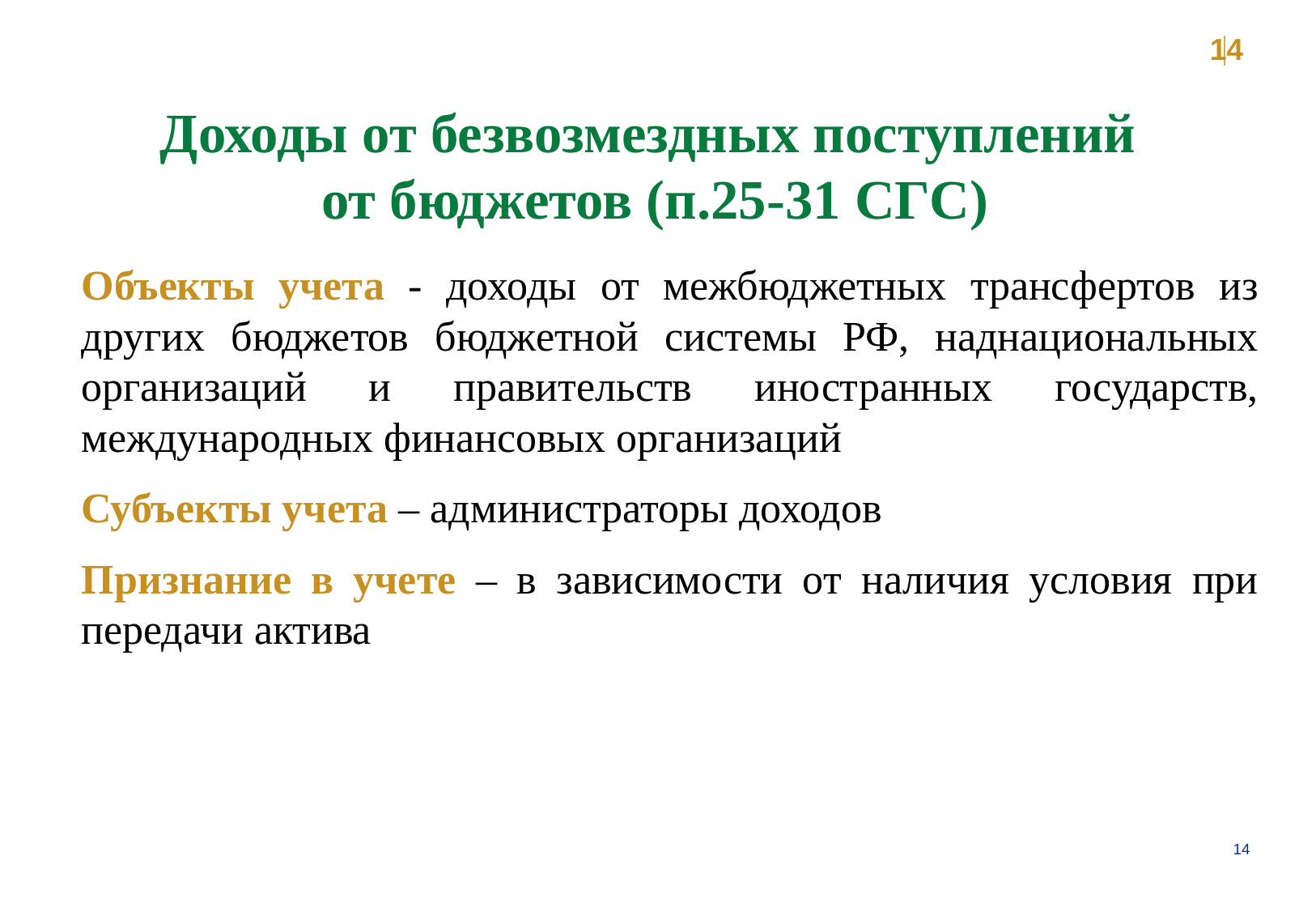

14
Доходы от безвозмездных поступлений
от бюджетов (п.25-31 СГС)
Объекты учета - доходы от межбюджетных трансфертов из других бюджетов бюджетной системы РФ, наднациональных организаций и правительств иностранных государств, международных финансовых организаций
Субъекты учета – администраторы доходов
Признание в учете – в зависимости от наличия условия при передачи актива